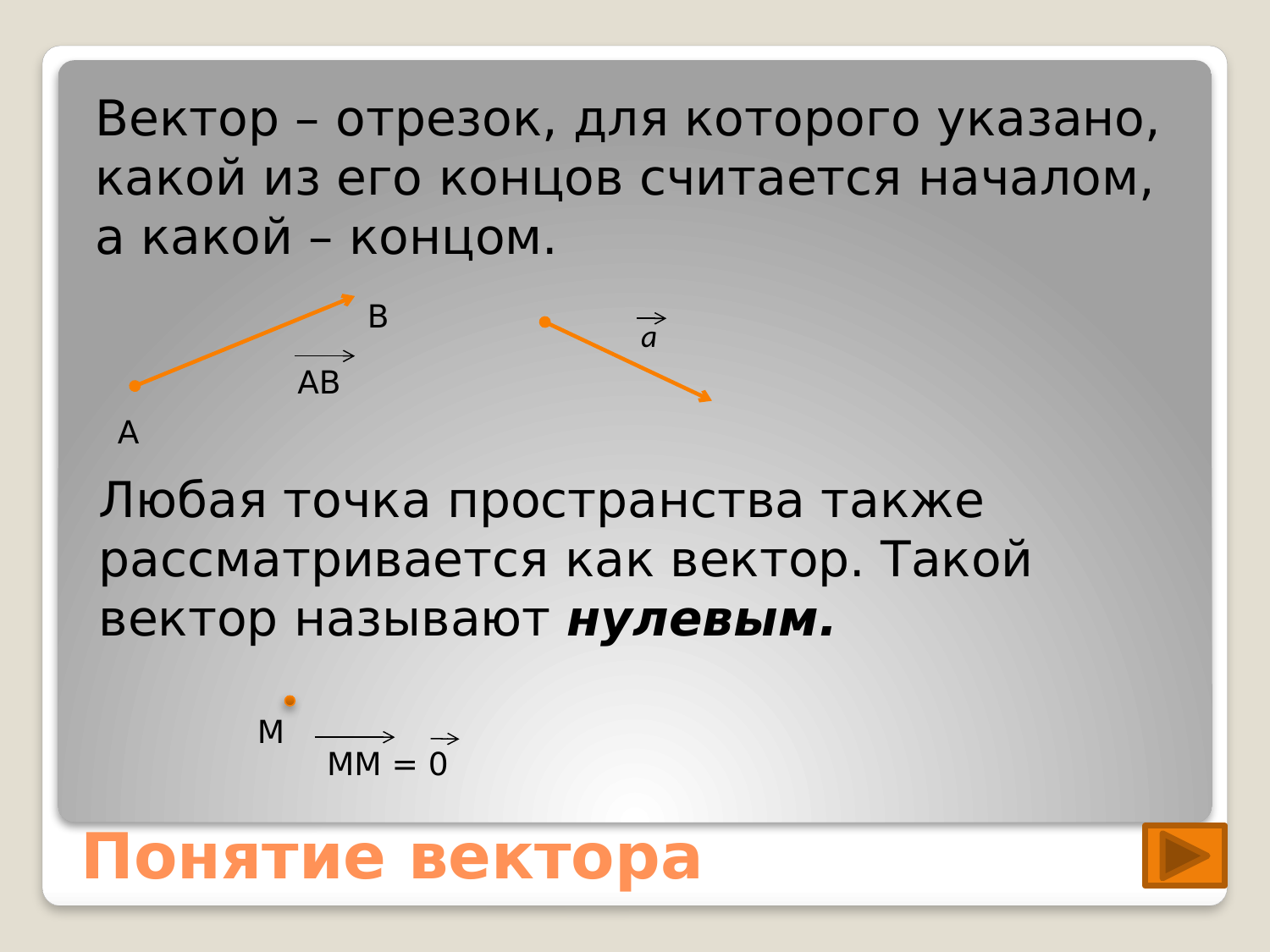

Вектор – отрезок, для которого указано, какой из его концов считается началом, а какой – концом.
В
a
АВ
А
Любая точка пространства также рассматривается как вектор. Такой вектор называют нулевым.

М
 ММ = 0
# Понятие вектора